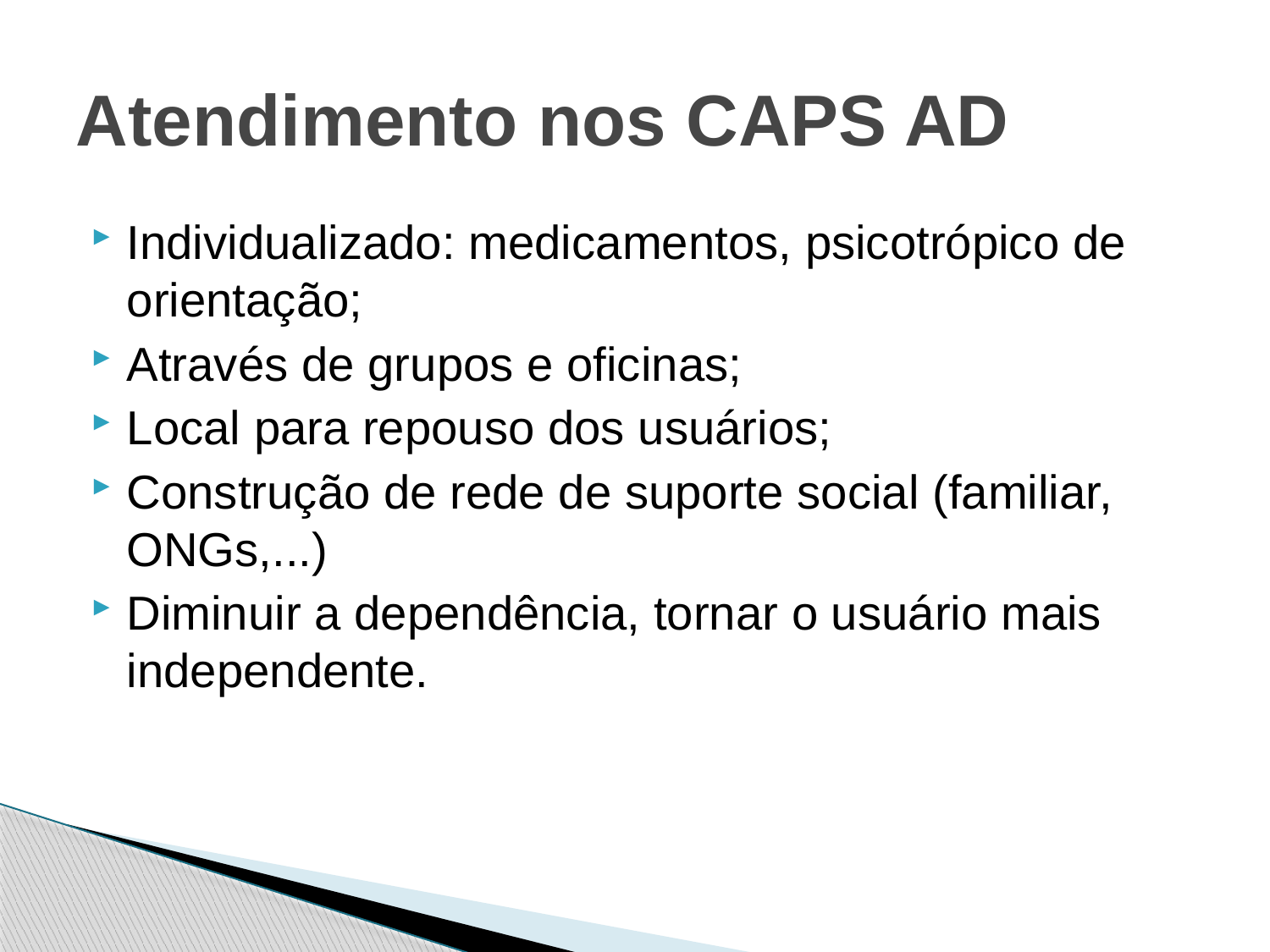

# Atendimento nos CAPS AD
Individualizado: medicamentos, psicotrópico de orientação;
Através de grupos e oficinas;
Local para repouso dos usuários;
Construção de rede de suporte social (familiar, ONGs,...)
Diminuir a dependência, tornar o usuário mais independente.